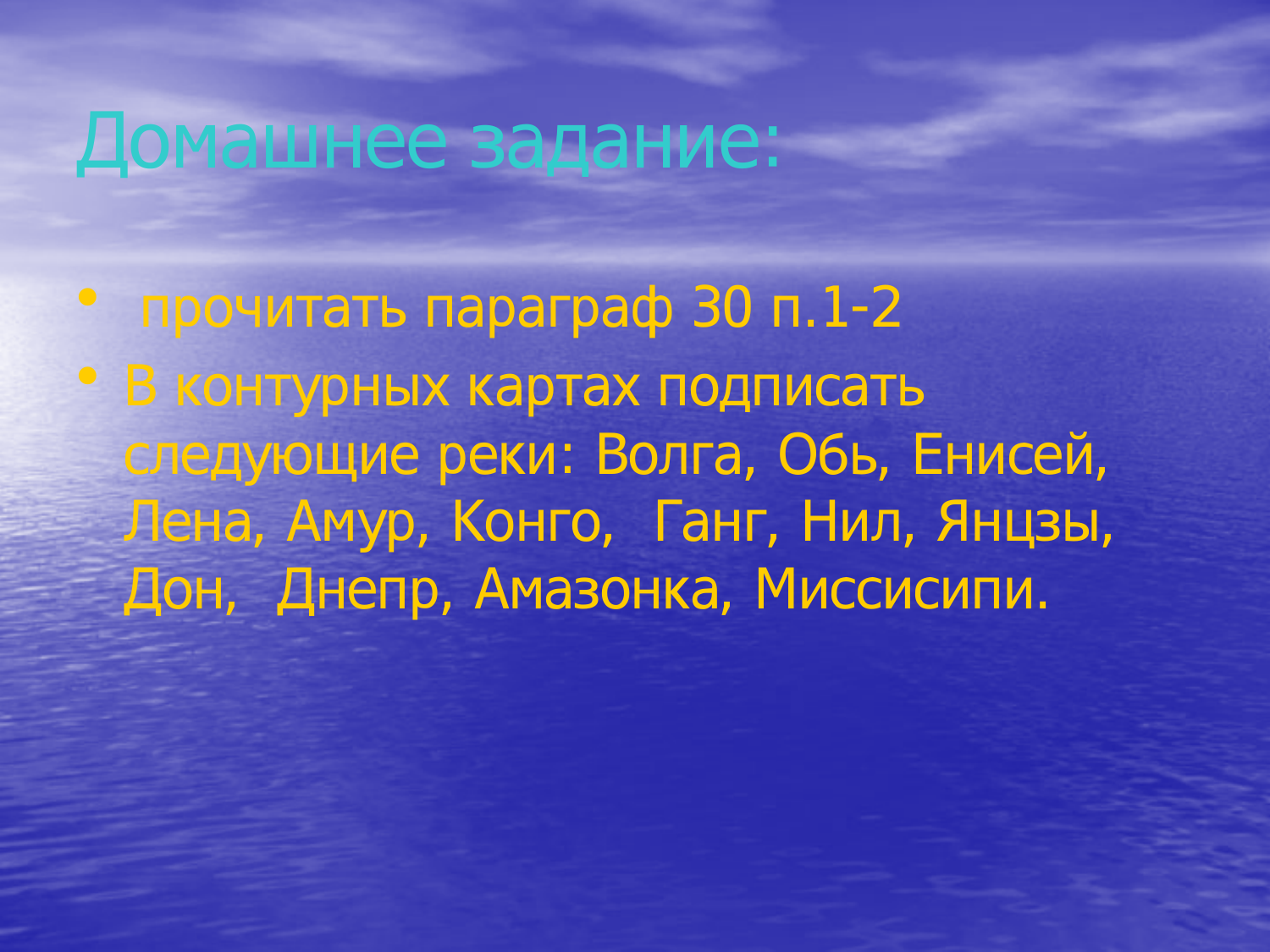

# Домашнее задание:
 прочитать параграф 30 п.1-2
В контурных картах подписать следующие реки: Волга, Обь, Енисей, Лена, Амур, Конго,  Ганг, Нил, Янцзы, Дон,  Днепр, Амазонка, Миссисипи.